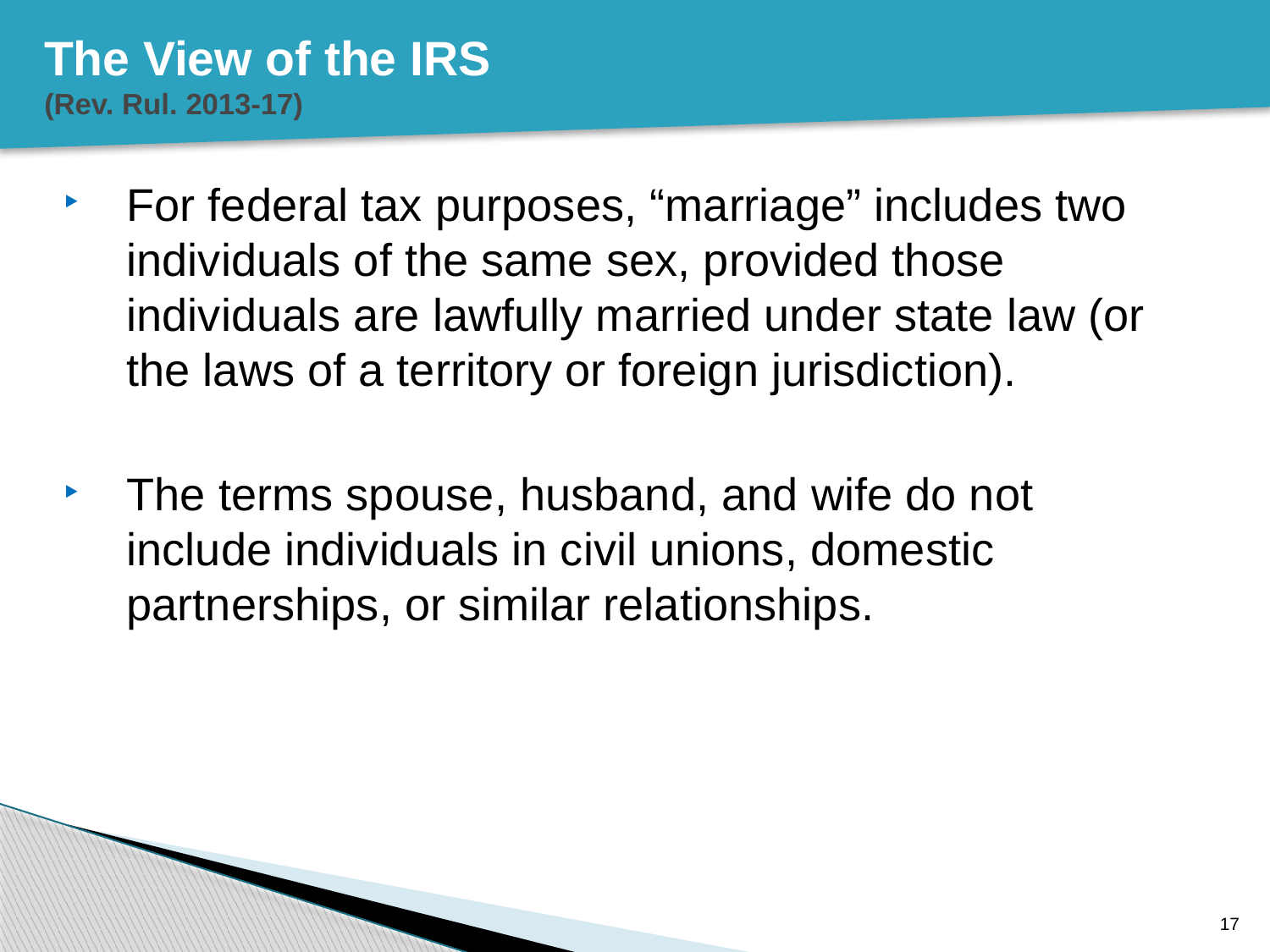

# The View of the IRS (Rev. Rul. 2013-17)
For federal tax purposes, “marriage” includes two individuals of the same sex, provided those individuals are lawfully married under state law (or the laws of a territory or foreign jurisdiction).

The terms spouse, husband, and wife do not include individuals in civil unions, domestic partnerships, or similar relationships.

17